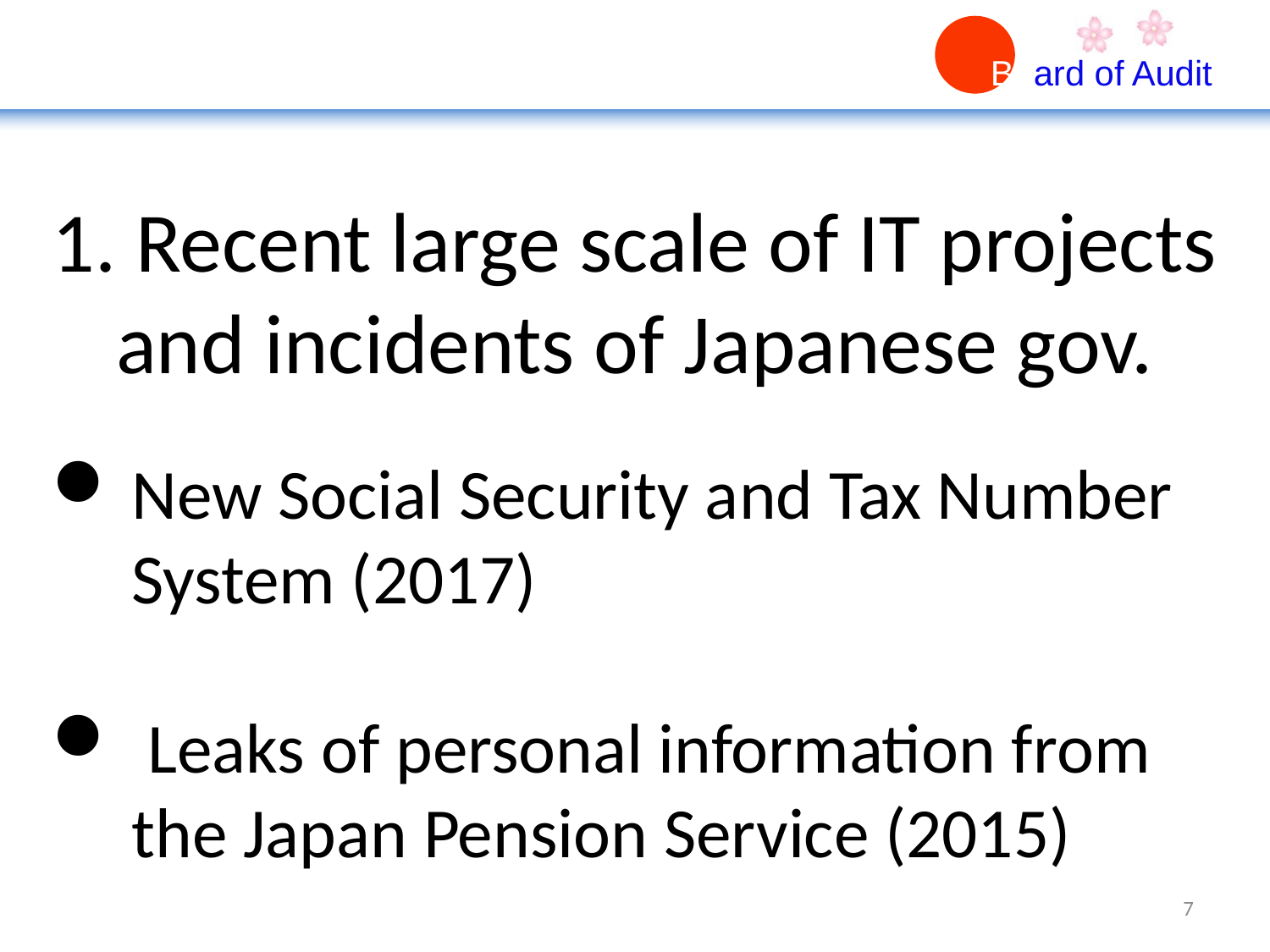

1. Recent large scale of IT projects and incidents of Japanese gov.
New Social Security and Tax Number System (2017)

 Leaks of personal information from  the Japan Pension Service (2015)
7